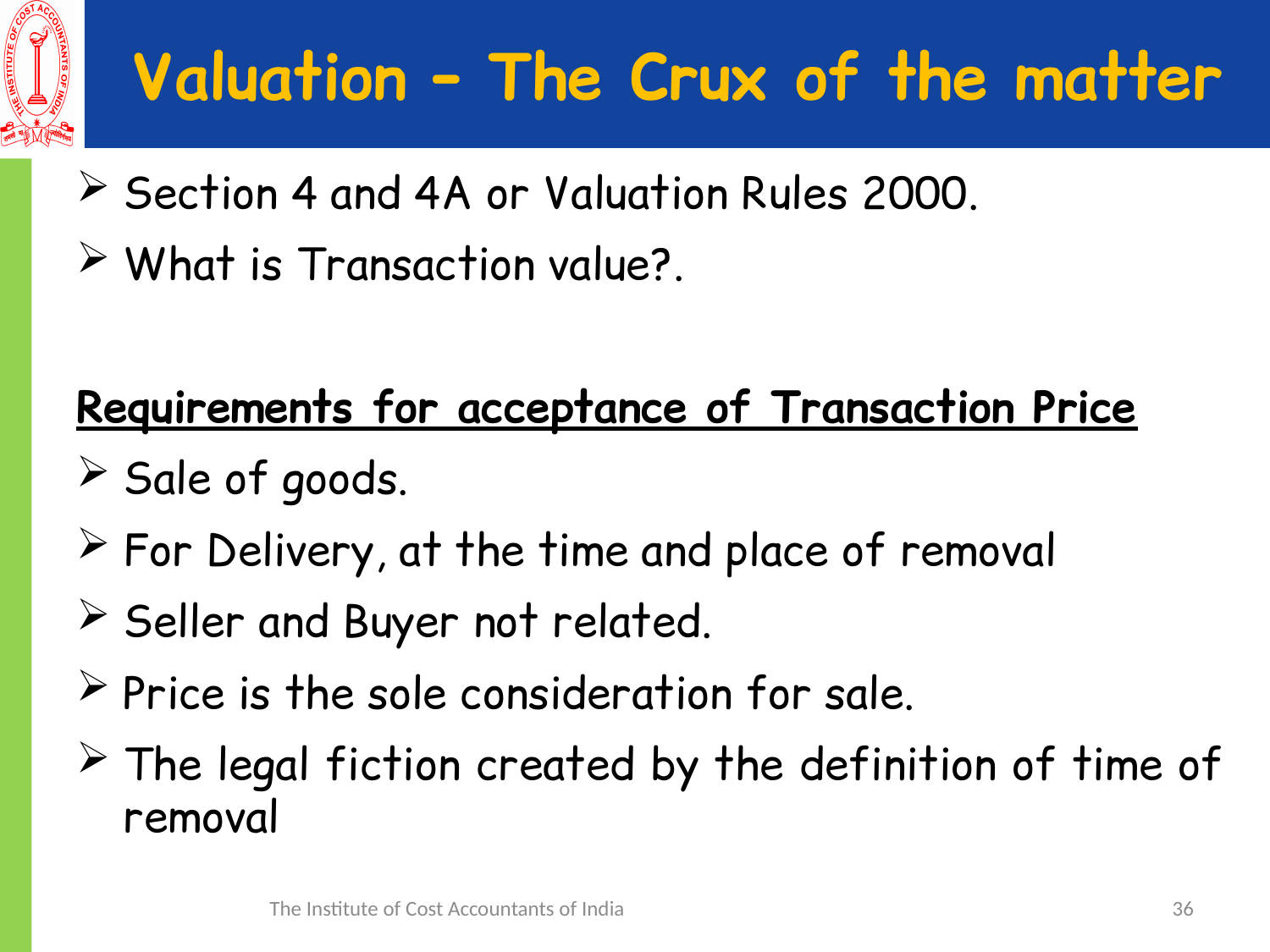

# Valuation – The Crux of the matter
Section 4 and 4A or Valuation Rules 2000.
What is Transaction value?.

Requirements for acceptance of Transaction Price
Sale of goods.
For Delivery, at the time and place of removal
Seller and Buyer not related.
Price is the sole consideration for sale.
The legal fiction created by the definition of time of removal

The Institute of Cost Accountants of India
36